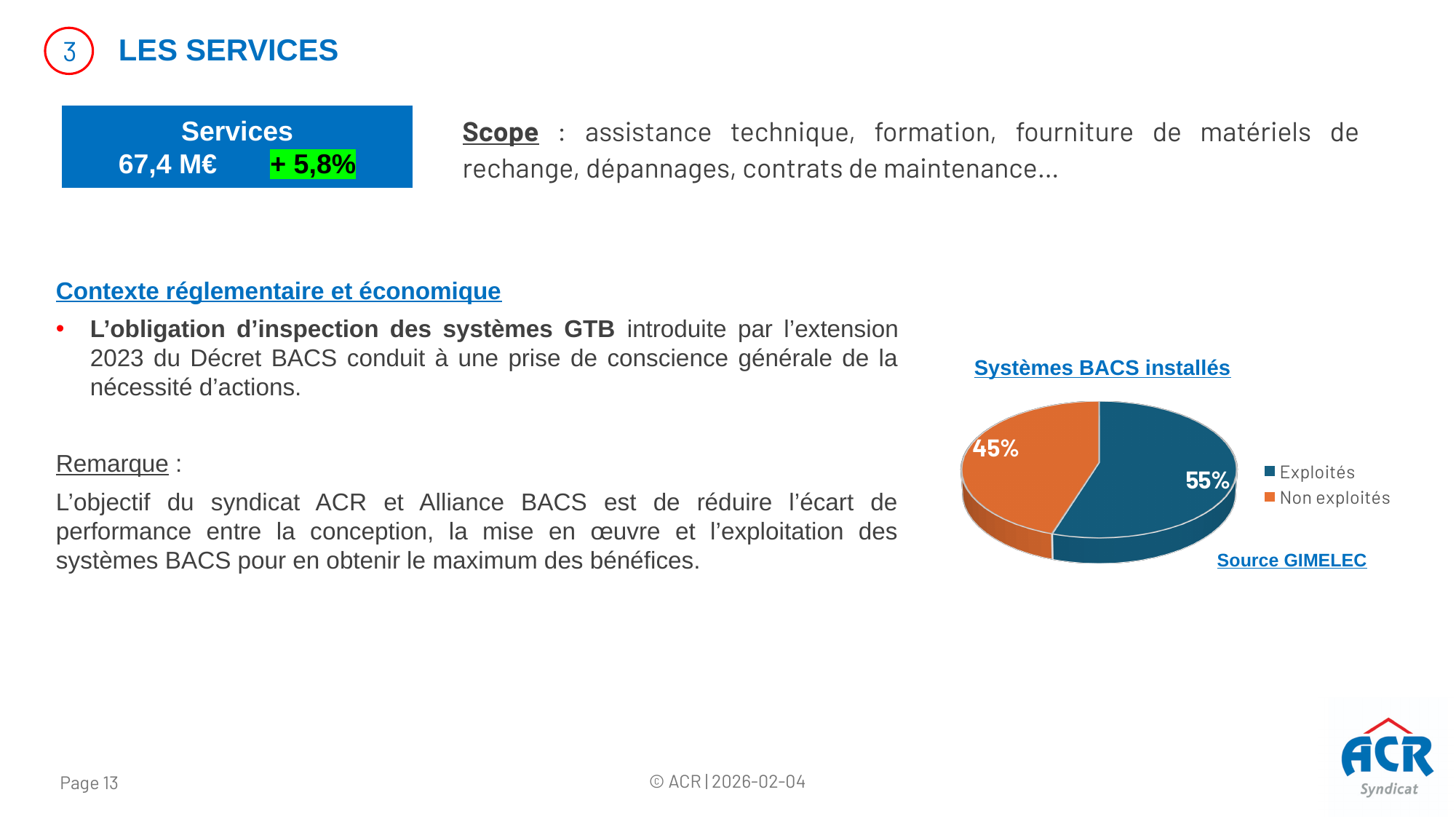

LES Services
3
Scope : assistance technique, formation, fourniture de matériels de rechange, dépannages, contrats de maintenance…
Services
67,4 M€       + 5,8%
Contexte réglementaire et économique
L’obligation d’inspection des systèmes GTB introduite par l’extension 2023 du Décret BACS conduit à une prise de conscience générale de la nécessité d’actions.

Remarque :
L’objectif du syndicat ACR et Alliance BACS est de réduire l’écart de performance entre la conception, la mise en œuvre et l’exploitation des systèmes BACS pour en obtenir le maximum des bénéfices.
Systèmes BACS installés

[unsupported chart]

Source GIMELEC
Page 13
© ACR | 2026-02-04